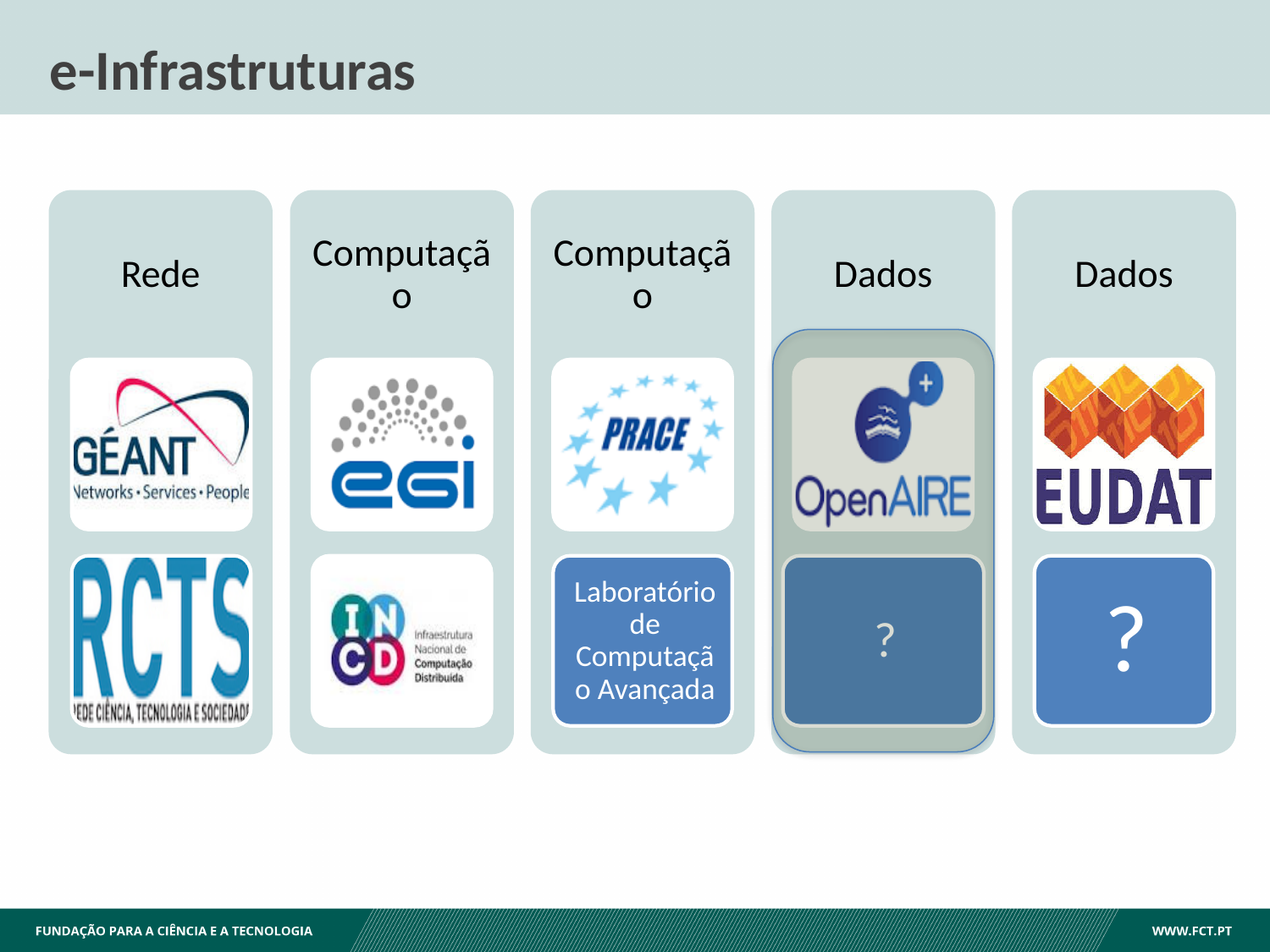

e-Infrastruturas
Rede

Computação

Computação

Laboratório de Computação Avançada
Dados

?
Dados

?